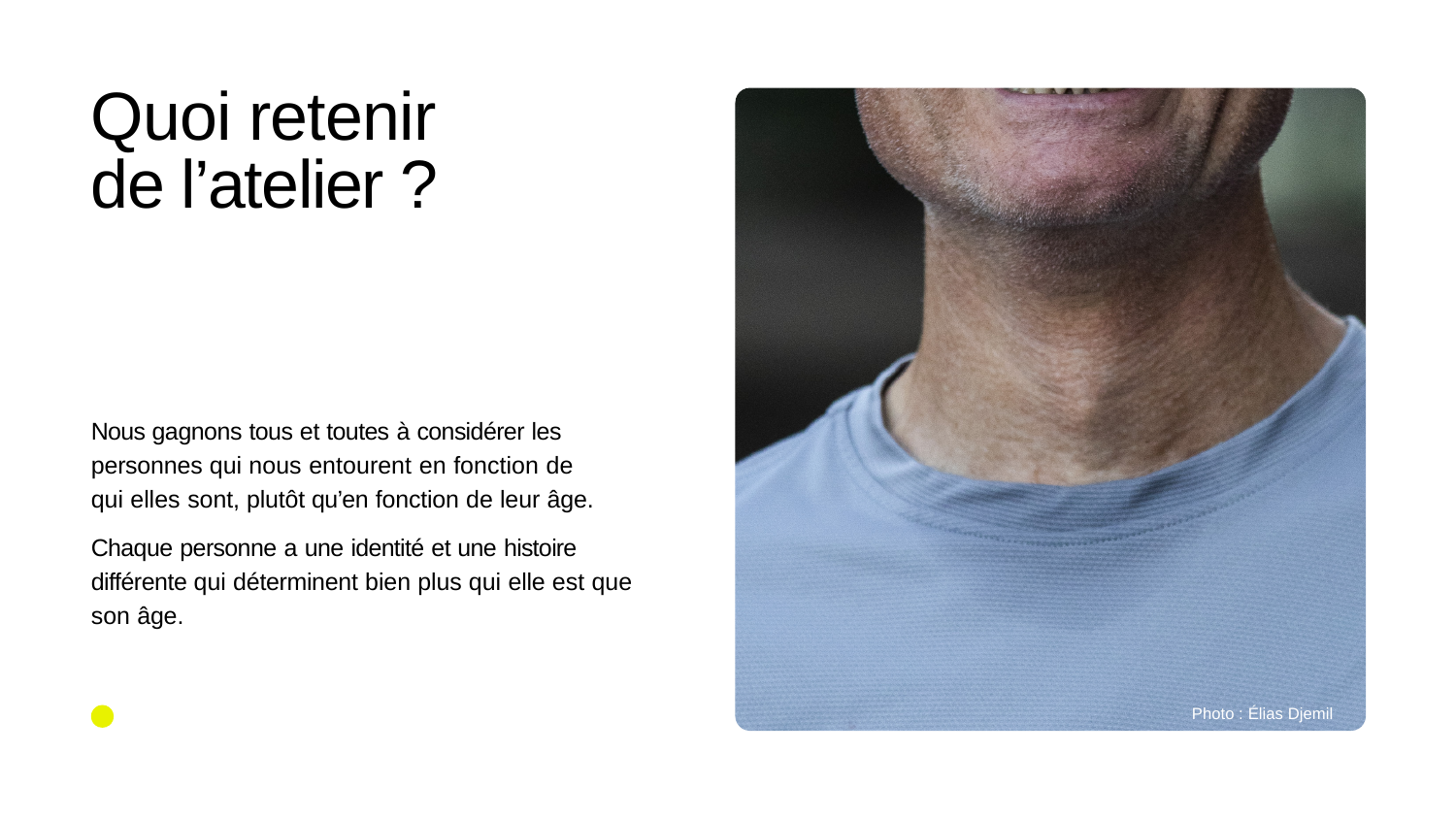

Quoi retenir
de l’atelier ?

Nous gagnons tous et toutes à considérer les personnes qui nous entourent en fonction de
qui elles sont, plutôt qu’en fonction de leur âge.
Chaque personne a une identité et une histoire différente qui déterminent bien plus qui elle est que son âge.
Photo : Élias Djemil